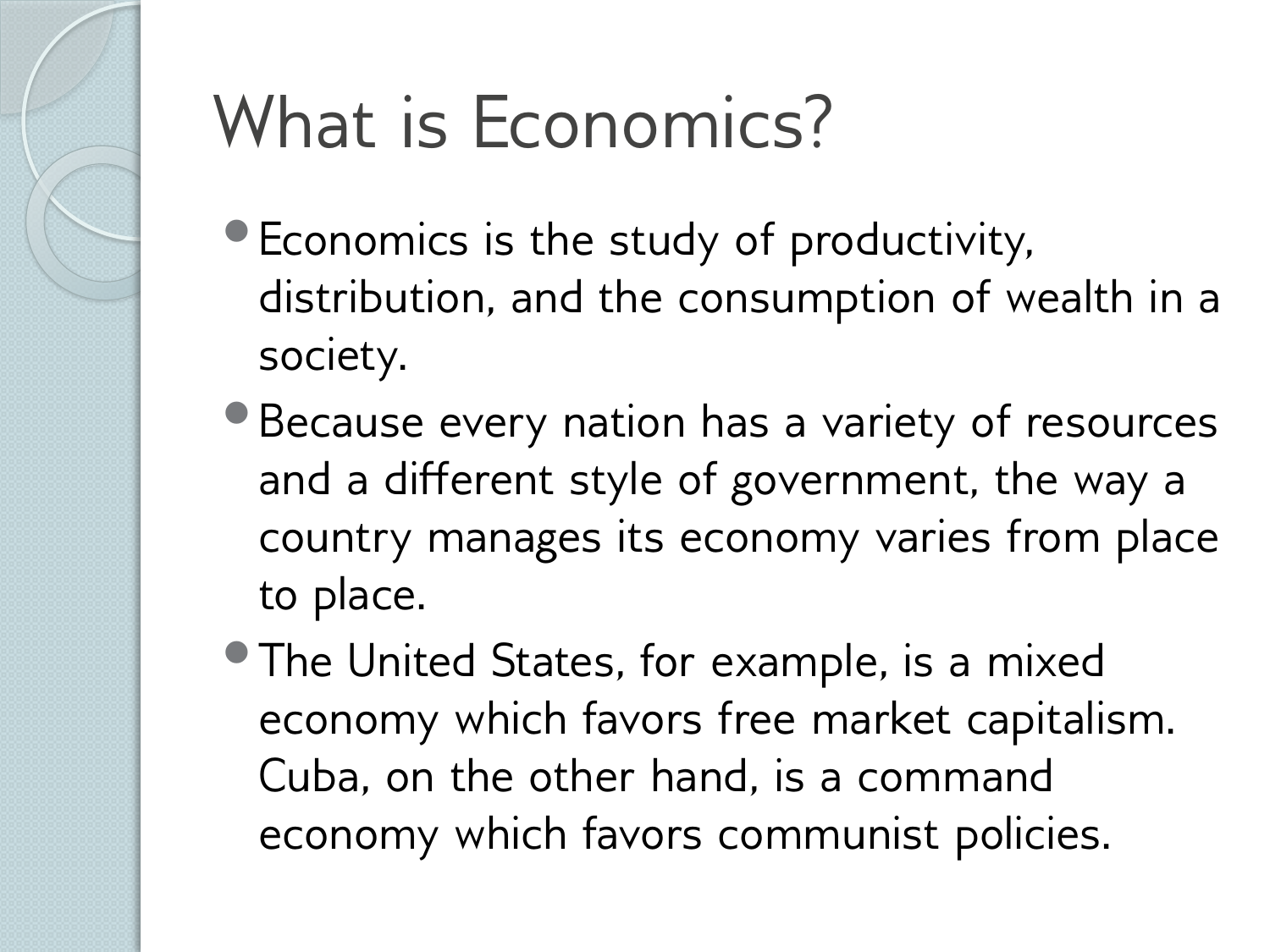

# What is Economics?
Economics is the study of productivity, distribution, and the consumption of wealth in a society.
Because every nation has a variety of resources and a different style of government, the way a country manages its economy varies from place to place.
The United States, for example, is a mixed economy which favors free market capitalism.  Cuba, on the other hand, is a command economy which favors communist policies.